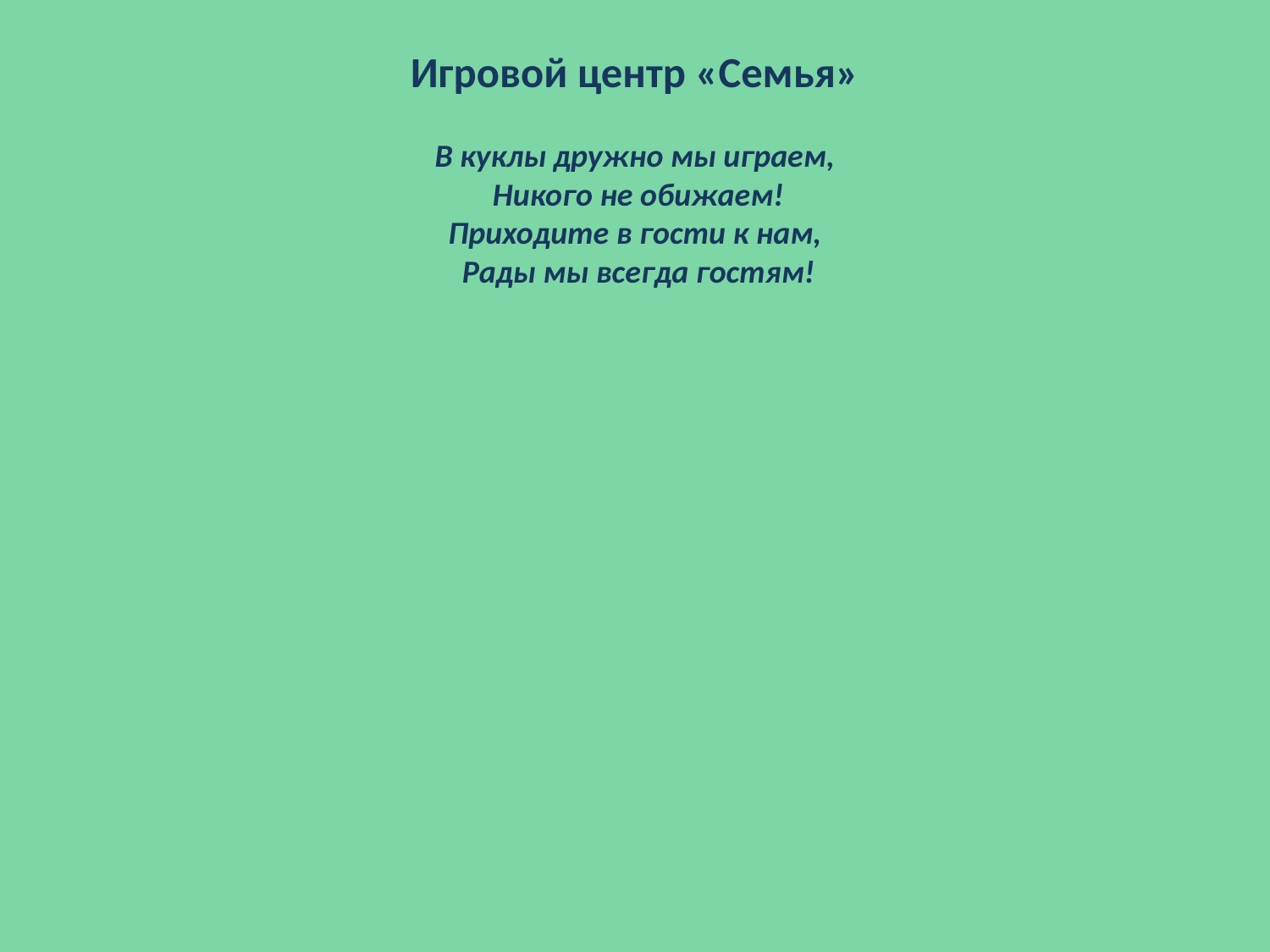

# Игровой центр «Семья» В куклы дружно мы играем, Никого не обижаем! Приходите в гости к нам, Рады мы всегда гостям!